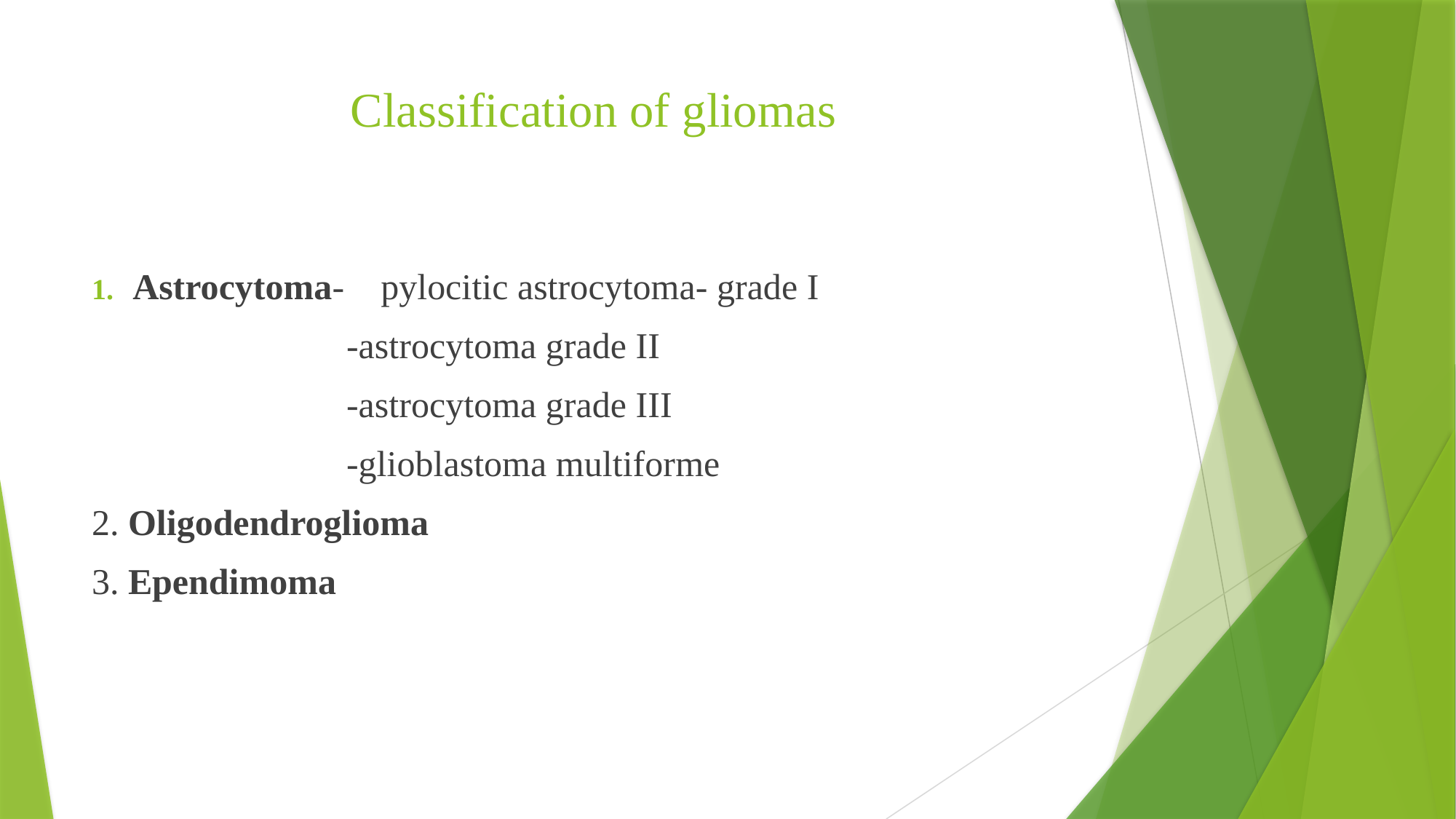

# Classification of gliomas
Astrocytoma-    pylocitic astrocytoma- grade I
                            -astrocytoma grade II
                            -astrocytoma grade III
                            -glioblastoma multiforme
2. Oligodendroglioma
3. Ependimoma